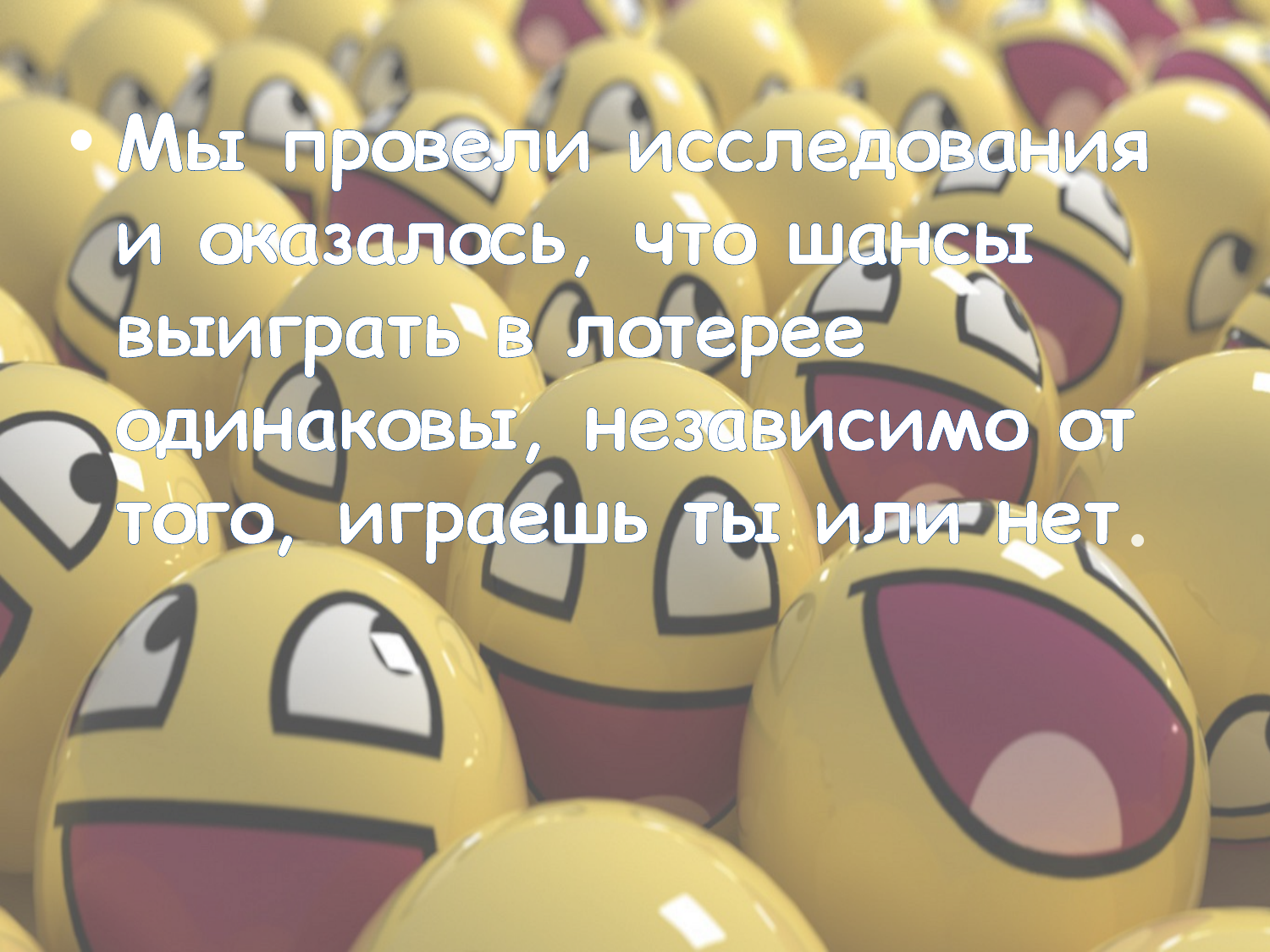

Мы провели исследования и оказалось, что шансы выиграть в лотерее одинаковы, независимо от того, играешь ты или нет.